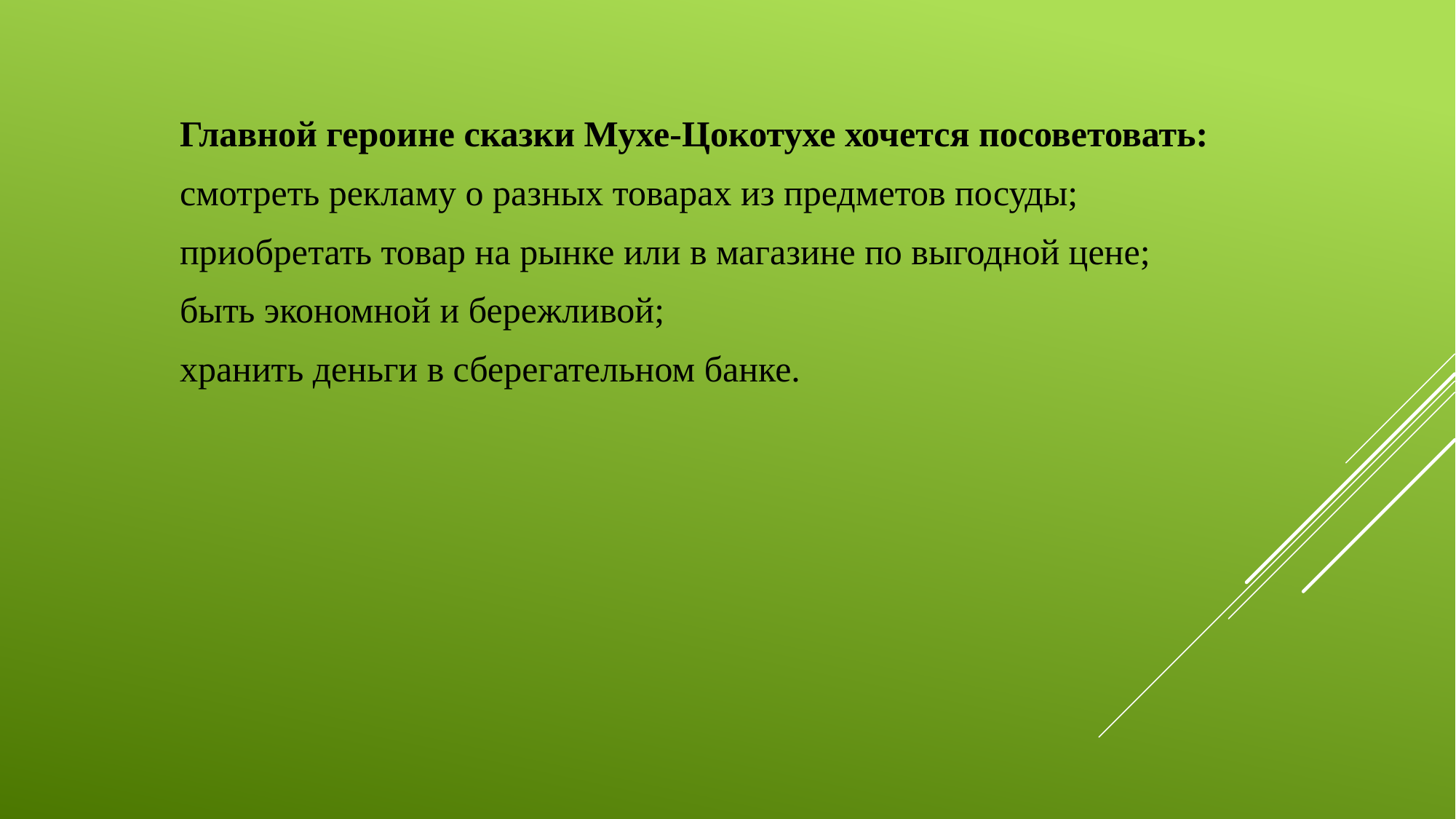

Главной героине сказки Мухе-Цокотухе хочется посоветовать:
смотреть рекламу о разных товарах из предметов посуды;
приобретать товар на рынке или в магазине по выгодной цене;
быть экономной и бережливой;
хранить деньги в сберегательном банке.